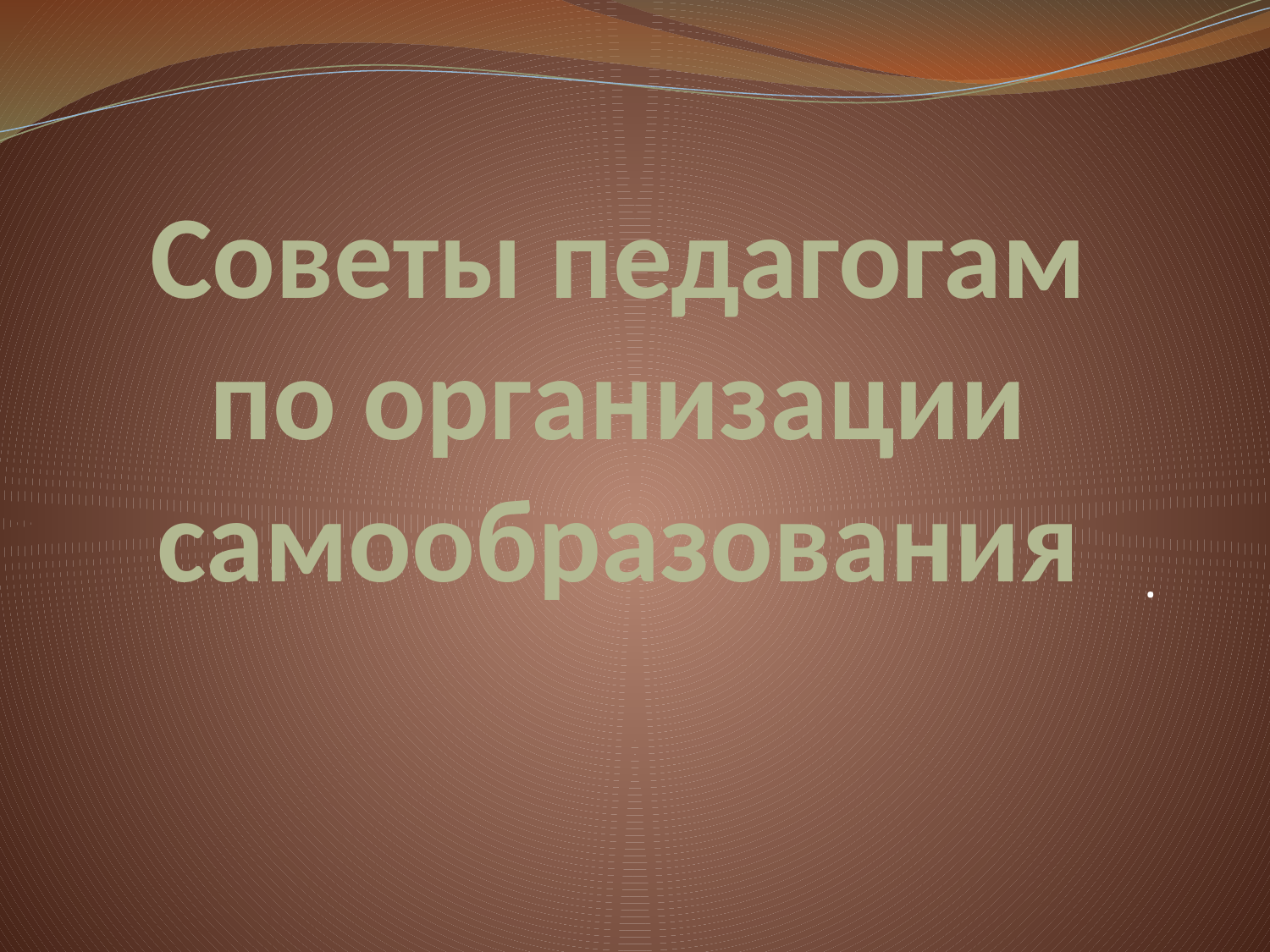

# Советы педагогам по организации самообразования
.